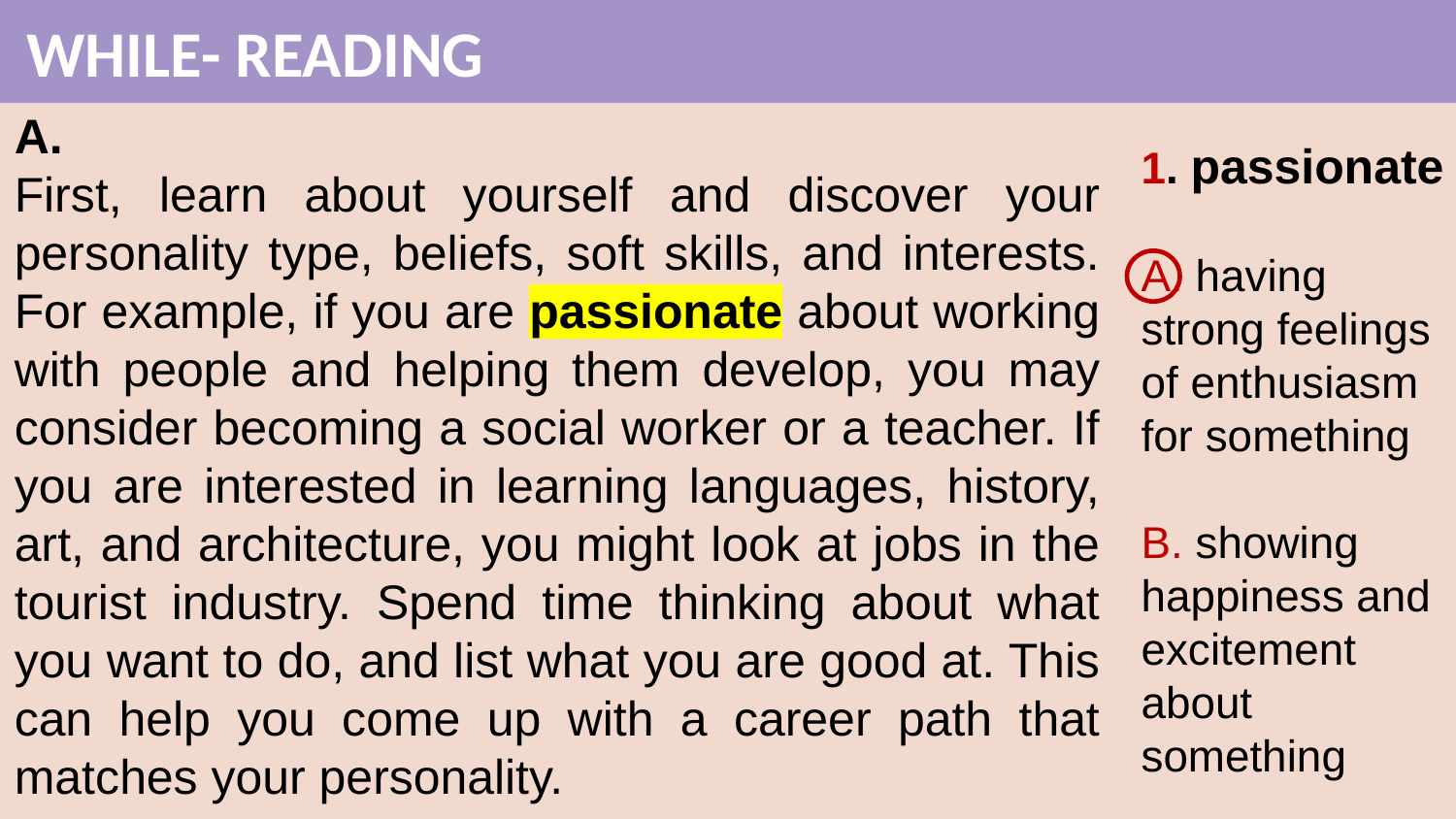

WHILE- READING
A.
First, learn about yourself and discover your personality type, beliefs, soft skills, and interests. For example, if you are passionate about working with people and helping them develop, you may consider becoming a social worker or a teacher. If you are interested in learning languages, history, art, and architecture, you might look at jobs in the tourist industry. Spend time thinking about what you want to do, and list what you are good at. This can help you come up with a career path that matches your personality.
1. passionate

A. having strong feelings of enthusiasm for something

B. showing happiness and excitement about something